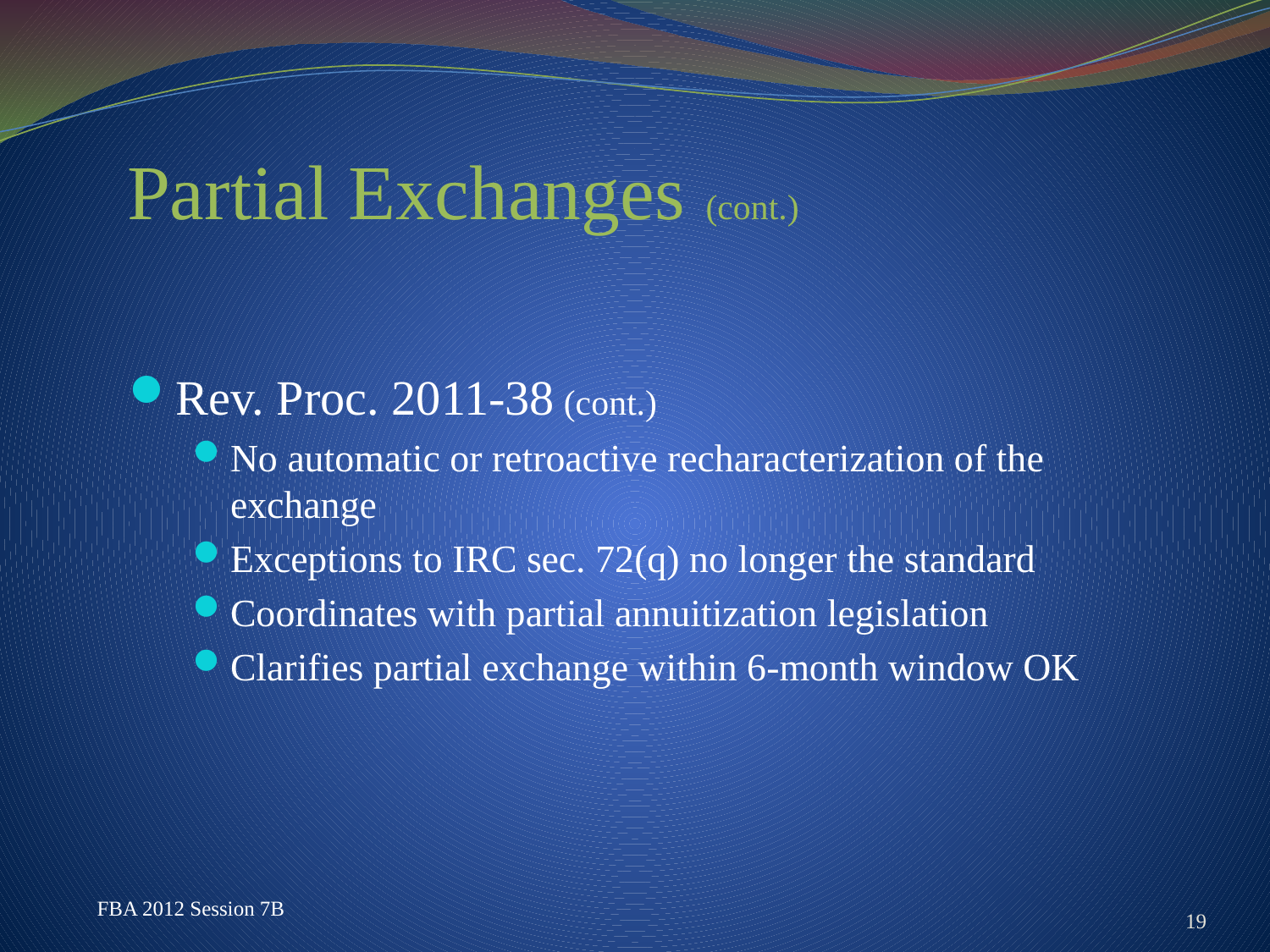

# Partial Exchanges (cont.)
Rev. Proc. 2011-38 (cont.)
No automatic or retroactive recharacterization of the exchange
Exceptions to IRC sec. 72(q) no longer the standard
Coordinates with partial annuitization legislation
Clarifies partial exchange within 6-month window OK

19
FBA 2012 Session 7B